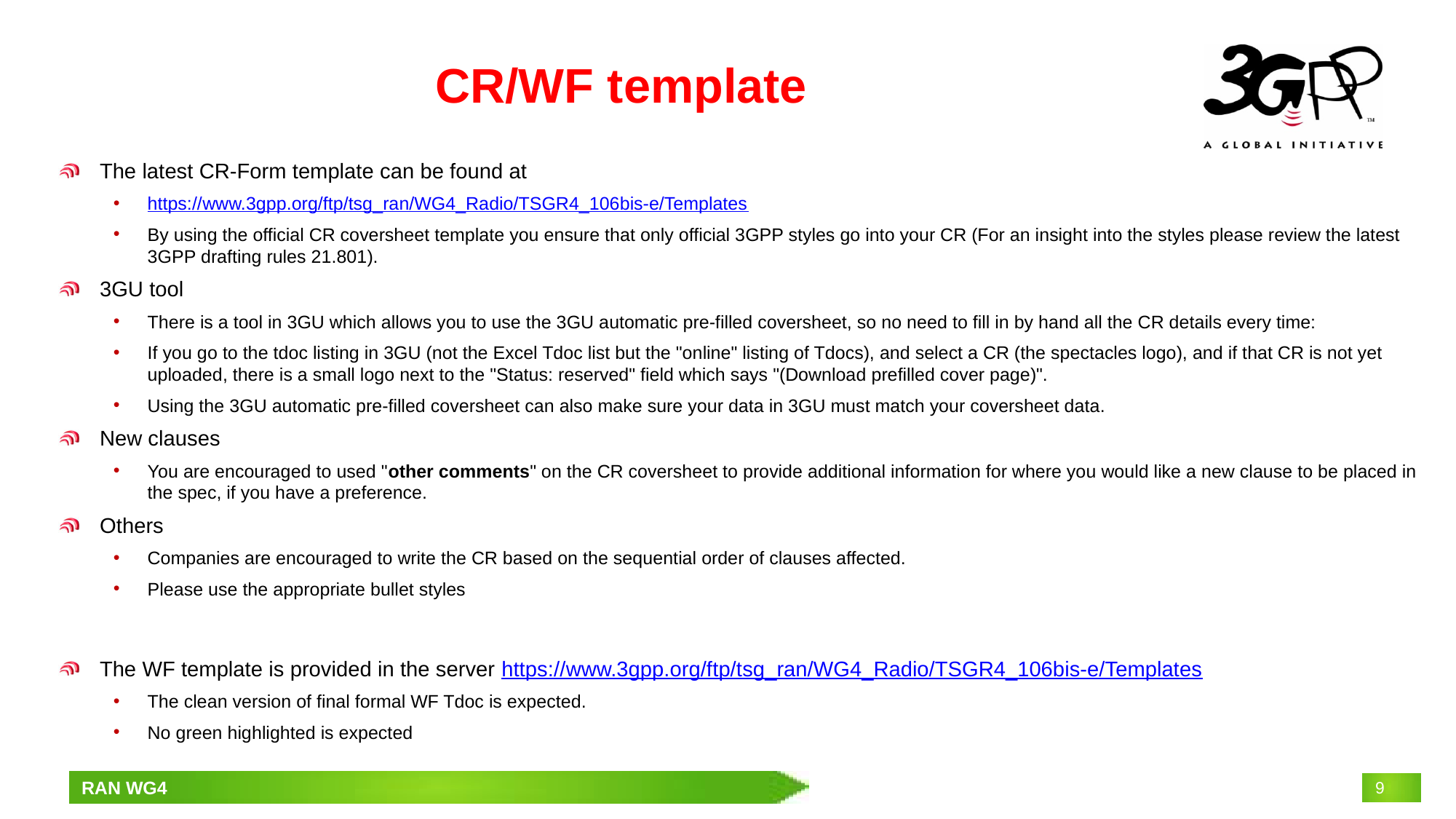

# CR/WF template
The latest CR-Form template can be found at
https://www.3gpp.org/ftp/tsg_ran/WG4_Radio/TSGR4_106bis-e/Templates
By using the official CR coversheet template you ensure that only official 3GPP styles go into your CR (For an insight into the styles please review the latest 3GPP drafting rules 21.801).
3GU tool
There is a tool in 3GU which allows you to use the 3GU automatic pre-filled coversheet, so no need to fill in by hand all the CR details every time:
If you go to the tdoc listing in 3GU (not the Excel Tdoc list but the "online" listing of Tdocs), and select a CR (the spectacles logo), and if that CR is not yet uploaded, there is a small logo next to the "Status: reserved" field which says "(Download prefilled cover page)".
Using the 3GU automatic pre-filled coversheet can also make sure your data in 3GU must match your coversheet data.
New clauses
You are encouraged to used "other comments" on the CR coversheet to provide additional information for where you would like a new clause to be placed in the spec, if you have a preference.
Others
Companies are encouraged to write the CR based on the sequential order of clauses affected.
Please use the appropriate bullet styles

The WF template is provided in the server https://www.3gpp.org/ftp/tsg_ran/WG4_Radio/TSGR4_106bis-e/Templates
The clean version of final formal WF Tdoc is expected.
No green highlighted is expected